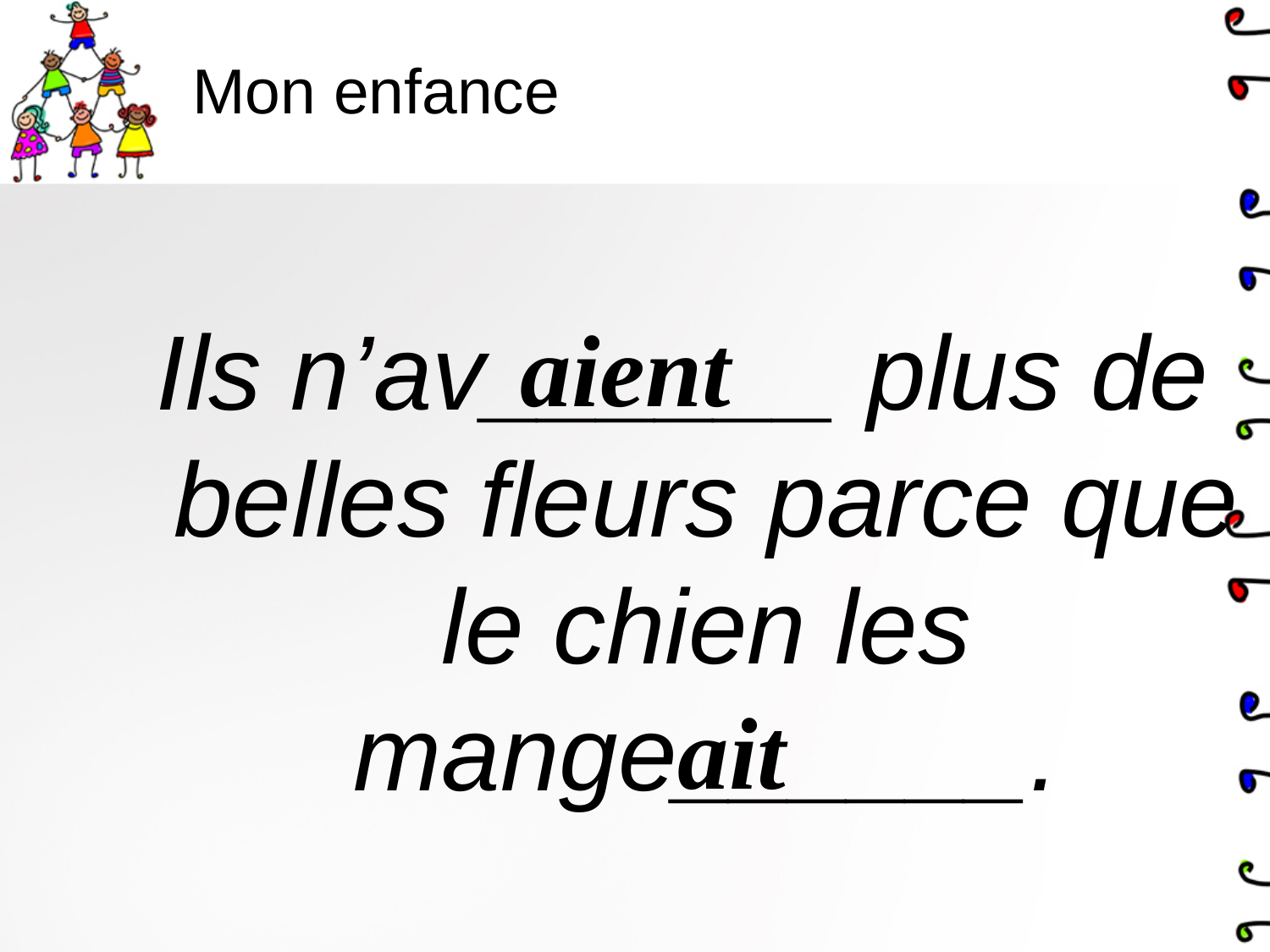

# Mon enfance
Ils n’av______ plus de belles fleurs parce que le chien les mange______.
aient
ait